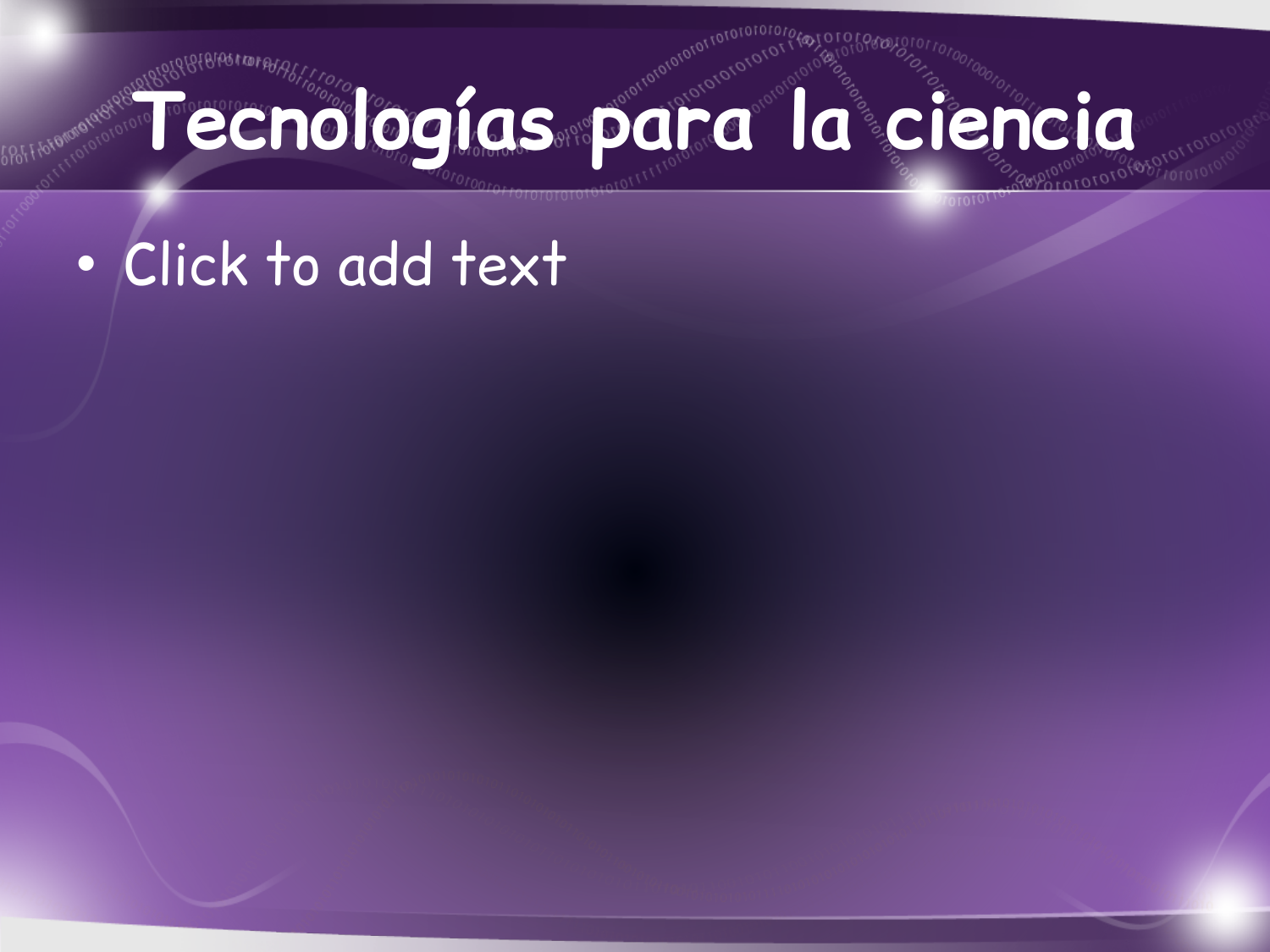

# Tecnologías para la ciencia
Click to add text